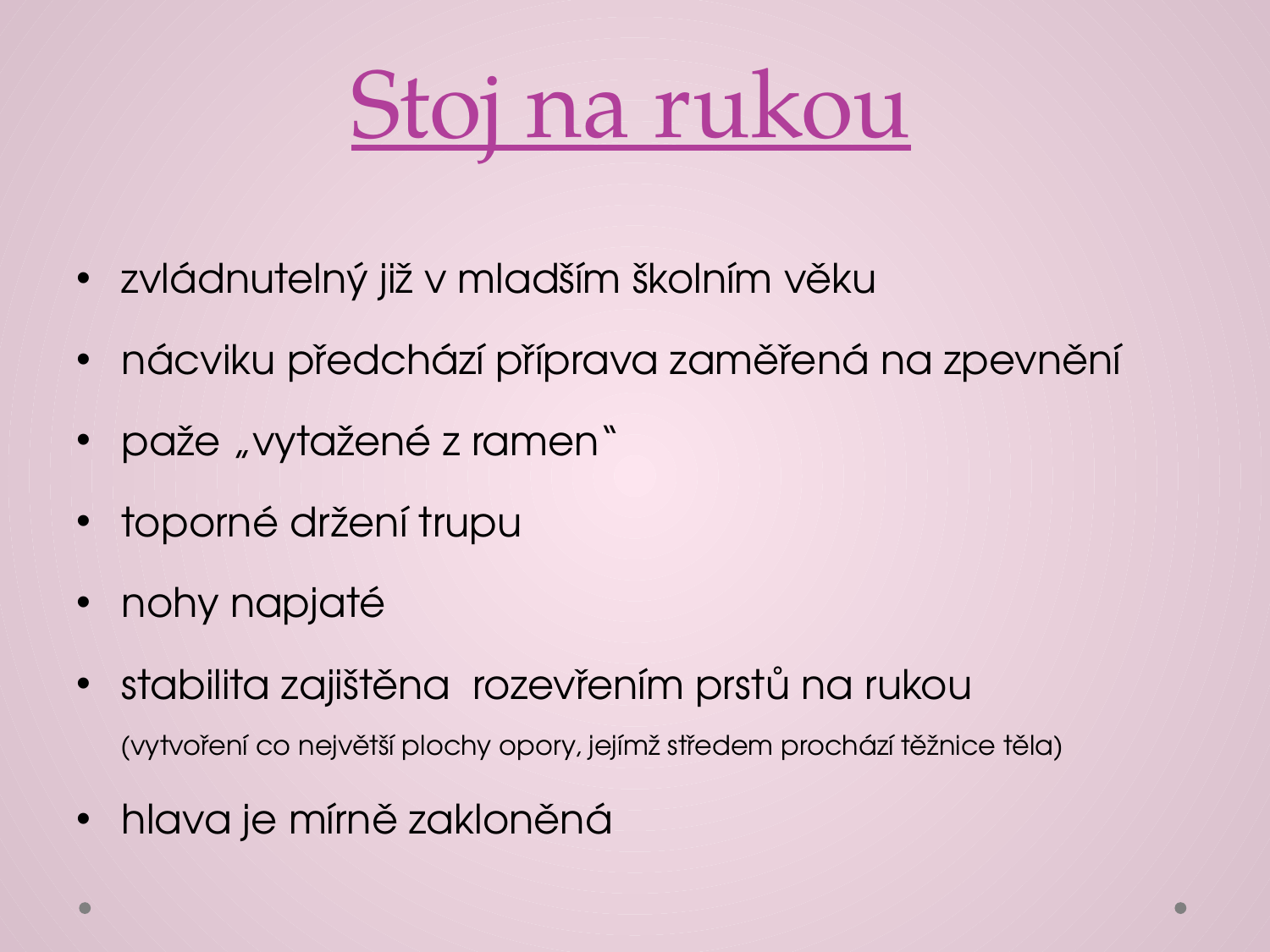

# Stoj na rukou
zvládnutelný již v mladším školním věku
nácviku předchází příprava zaměřená na zpevnění
paže „vytažené z ramen“
toporné držení trupu
nohy napjaté
stabilita zajištěna  rozevřením prstů na rukou
      (vytvoření co největší plochy opory, jejímž středem prochází těžnice těla)
hlava je mírně zakloněná